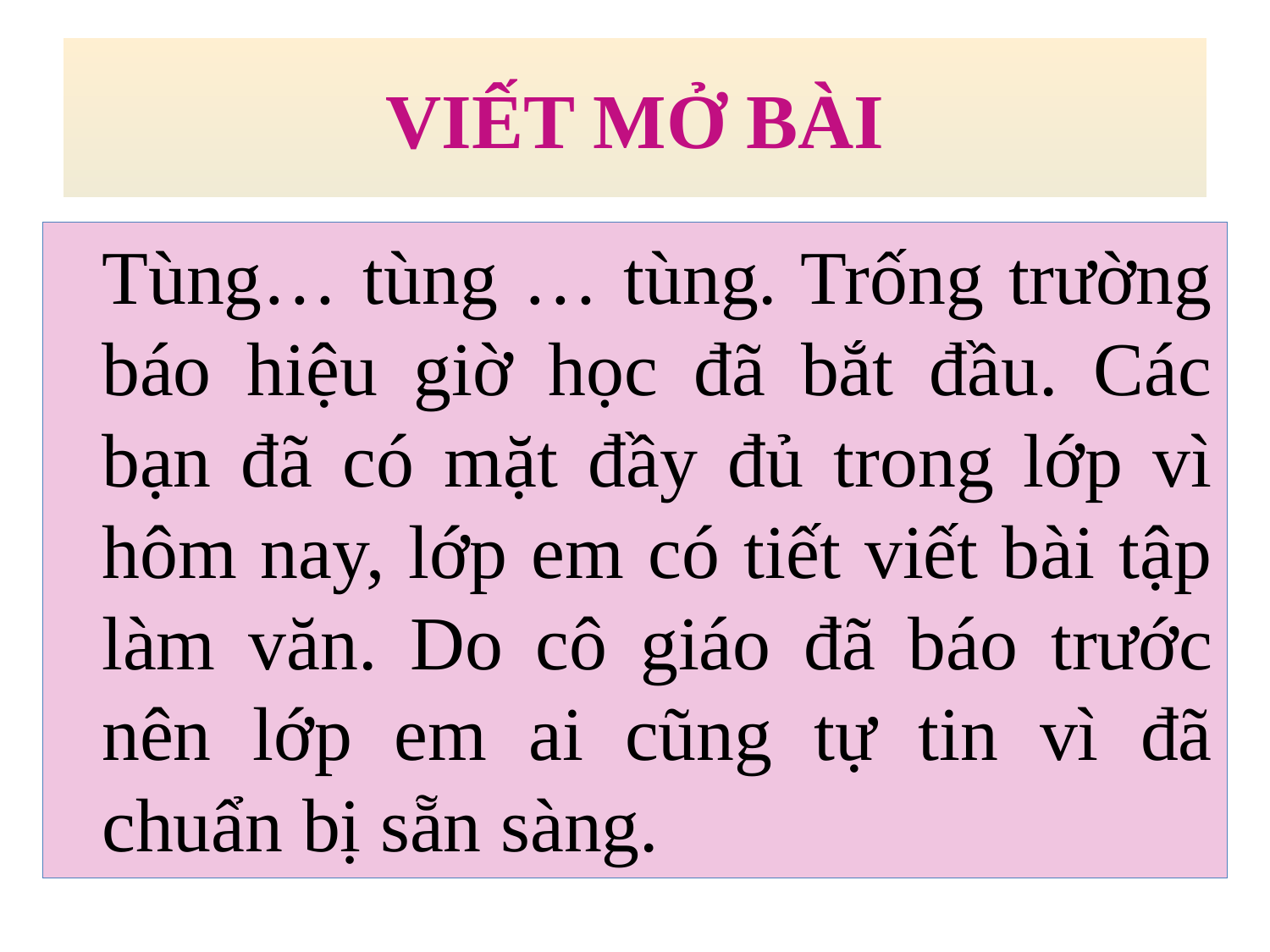

# VIẾT MỞ BÀI
	Tùng… tùng … tùng. Trống trường báo hiệu giờ học đã bắt đầu. Các bạn đã có mặt đầy đủ trong lớp vì hôm nay, lớp em có tiết viết bài tập làm văn. Do cô giáo đã báo trước nên lớp em ai cũng tự tin vì đã chuẩn bị sẵn sàng.